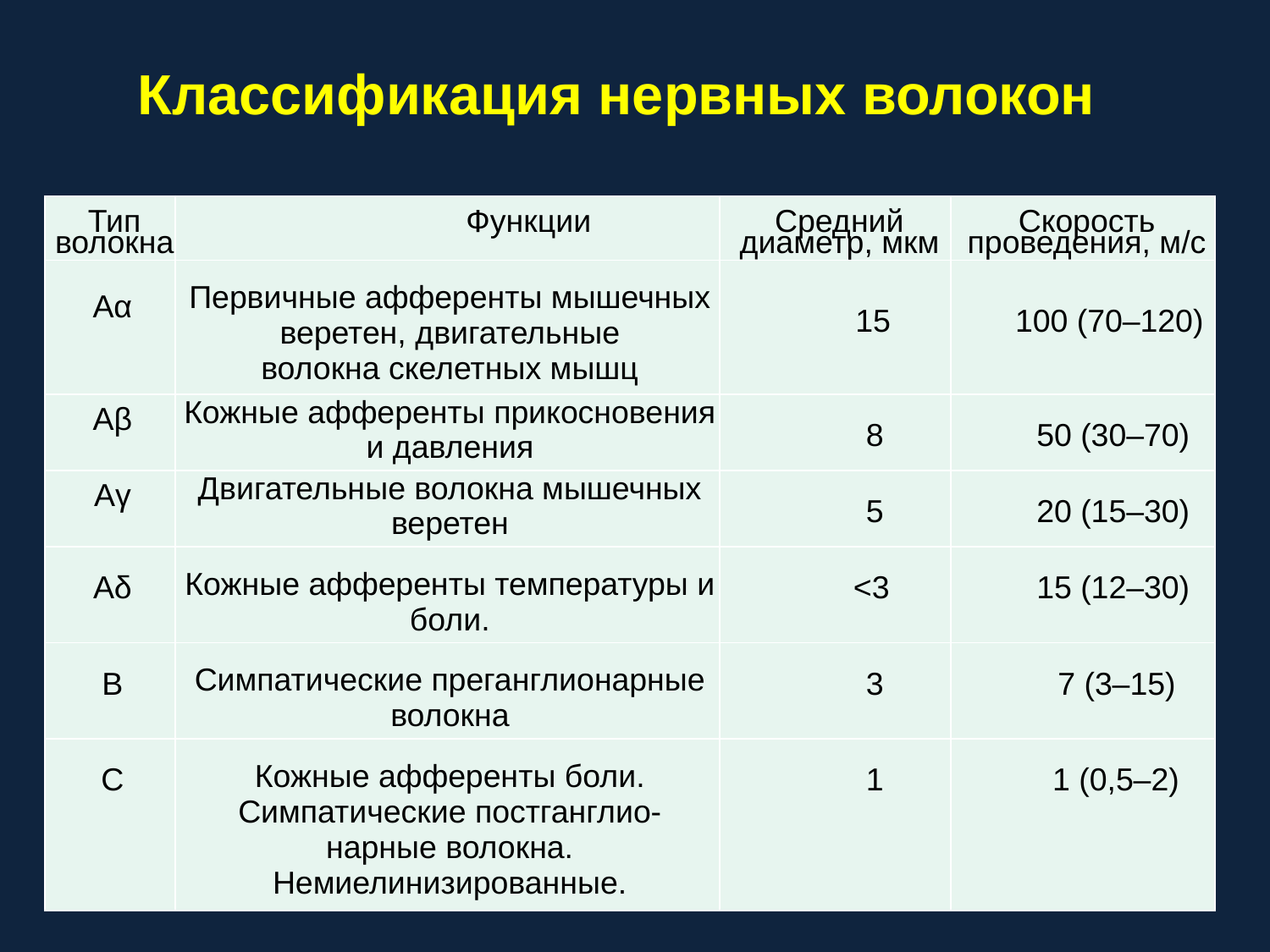

Классификация нервных волокон
| Тип волокна | Функции | Средний диаметр, мкм | Скорость проведения, м/с |
| --- | --- | --- | --- |
| Аα | Первичные афференты мышечных веретен, двигательные волокна скелетных мышц | 15 | 100 (70–120) |
| Аβ | Кожные афференты прикосновения и давления | 8 | 50 (30–70) |
| Аγ | Двигательные волокна мышечных веретен | 5 | 20 (15–30) |
| Аδ | Кожные афференты температуры и боли. | <3 | 15 (12–30) |
| В | Симпатические преганглионарные волокна | 3 | 7 (3–15) |
| С | Кожные афференты боли. Симпатические постганглио- нарные волокна. Немиелинизированные. | 1 | 1 (0,5–2) |